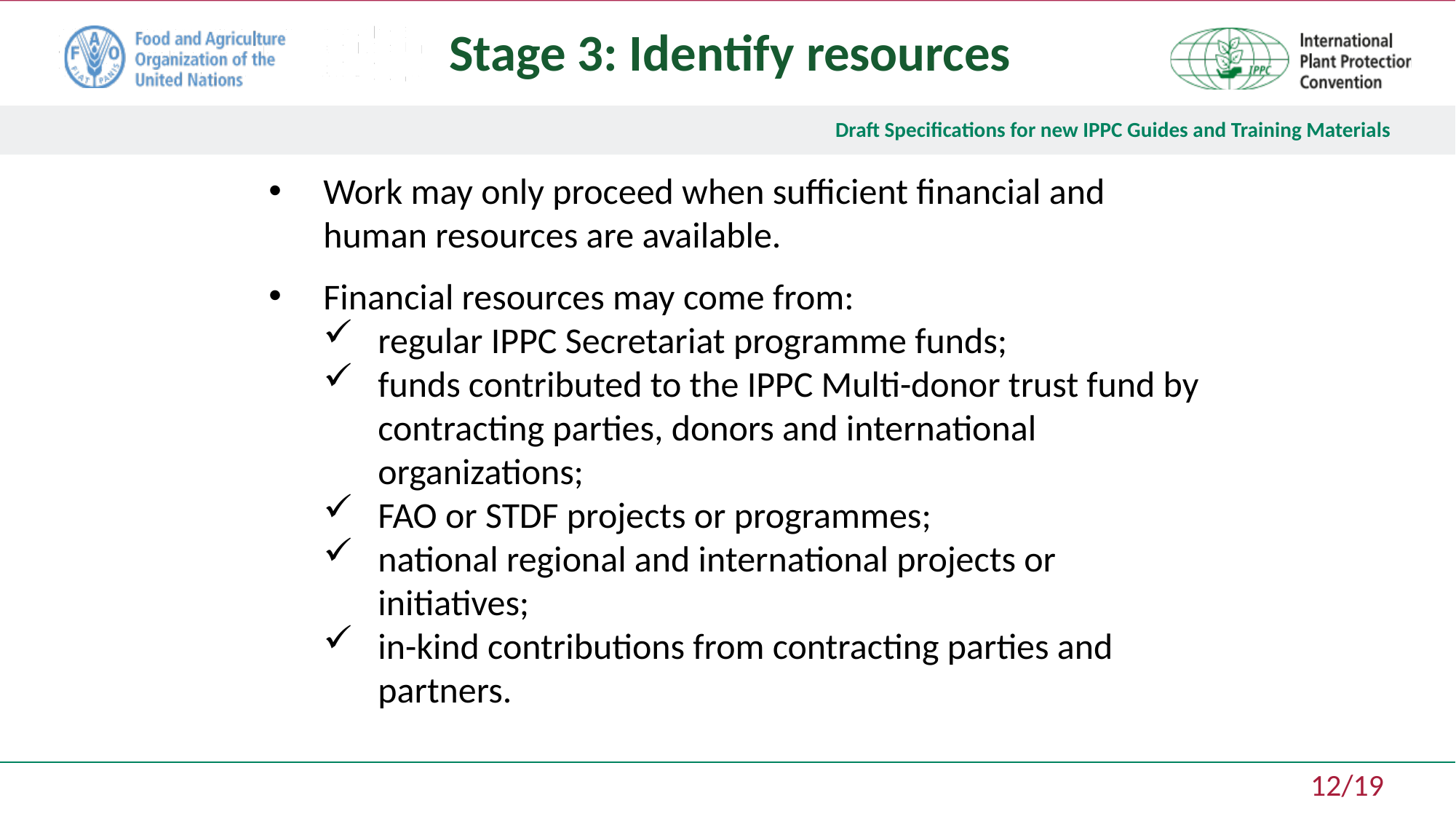

Stage 3: Identify resources
Work may only proceed when sufficient financial and human resources are available.
Financial resources may come from:
regular IPPC Secretariat programme funds;
funds contributed to the IPPC Multi-donor trust fund by contracting parties, donors and international organizations;
FAO or STDF projects or programmes;
national regional and international projects or initiatives;
in-kind contributions from contracting parties and partners.